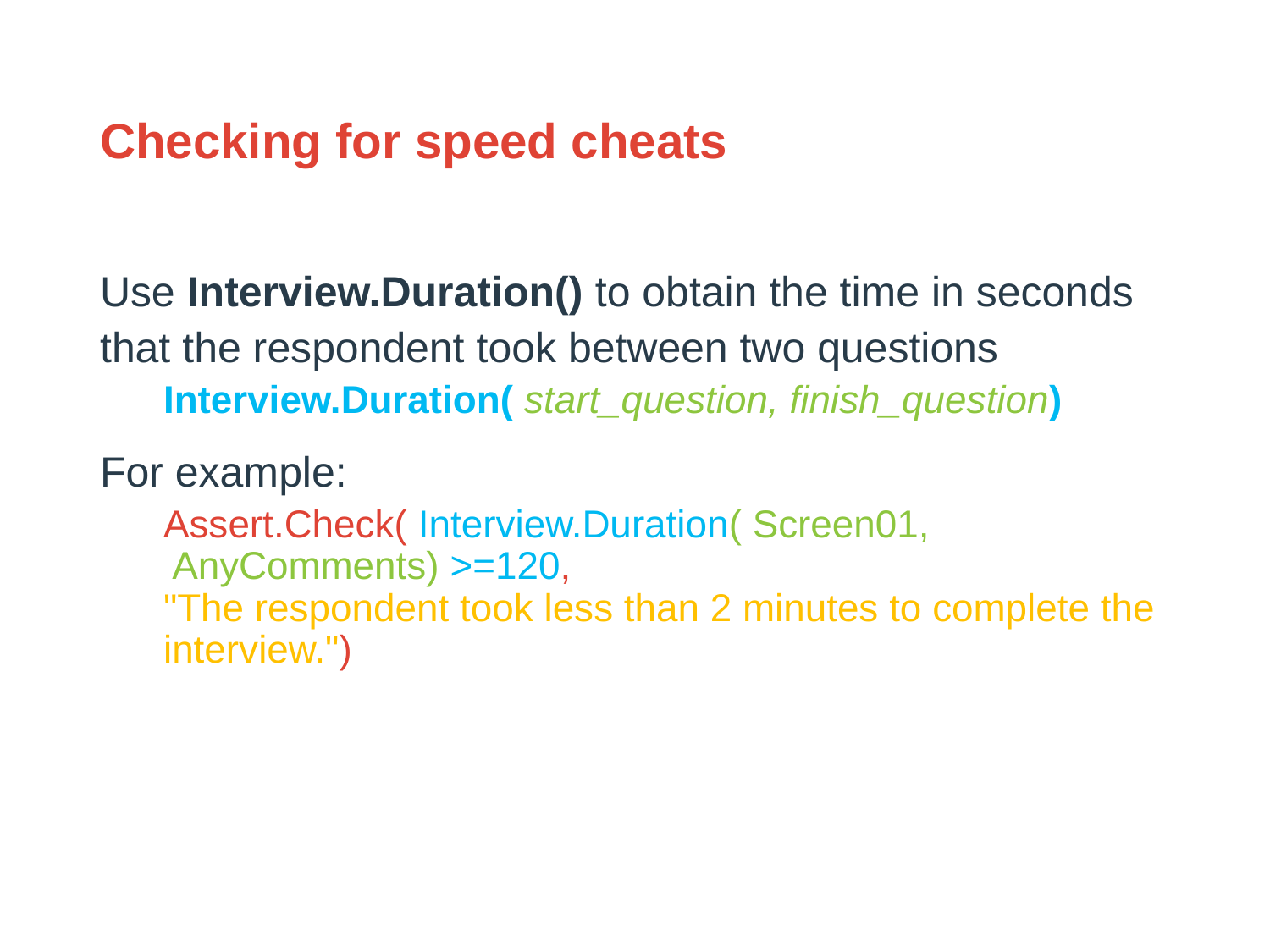

# Checking for speed cheats
Use Interview.Duration() to obtain the time in seconds that the respondent took between two questions
Interview.Duration( start_question, finish_question)
For example:
Assert.Check( Interview.Duration( Screen01,
 AnyComments) >=120,
"The respondent took less than 2 minutes to complete the interview.")